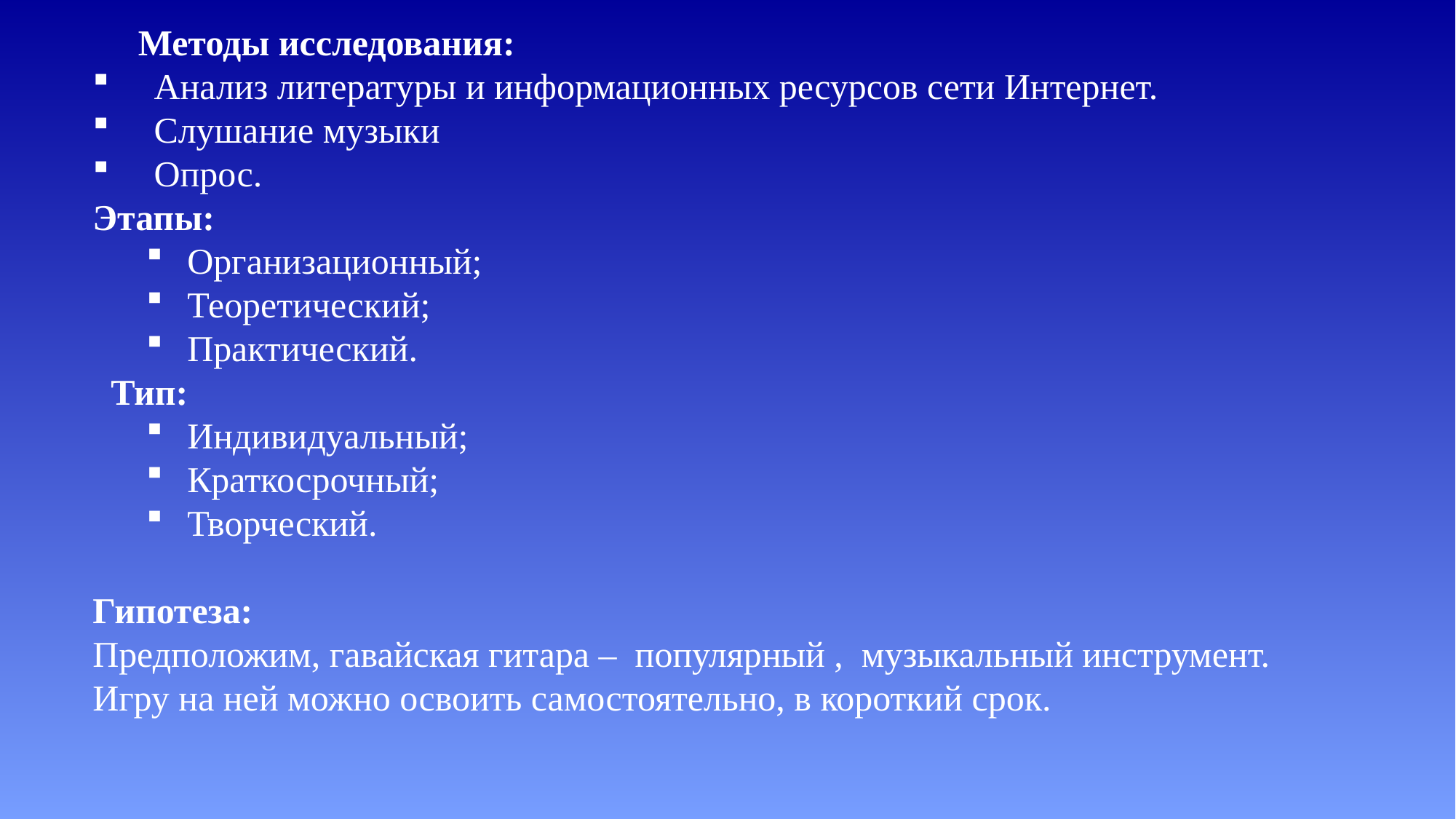

Методы исследования:
   Анализ литературы и информационных ресурсов сети Интернет.
   Слушание музыки
   Опрос.
Этапы:
Организационный;
Теоретический;
Практический.
  Тип:
Индивидуальный;
Краткосрочный;
Творческий.

Гипотеза:
Предположим, гавайская гитара –  популярный ,  музыкальный инструмент. Игру на ней можно освоить самостоятельно, в короткий срок.